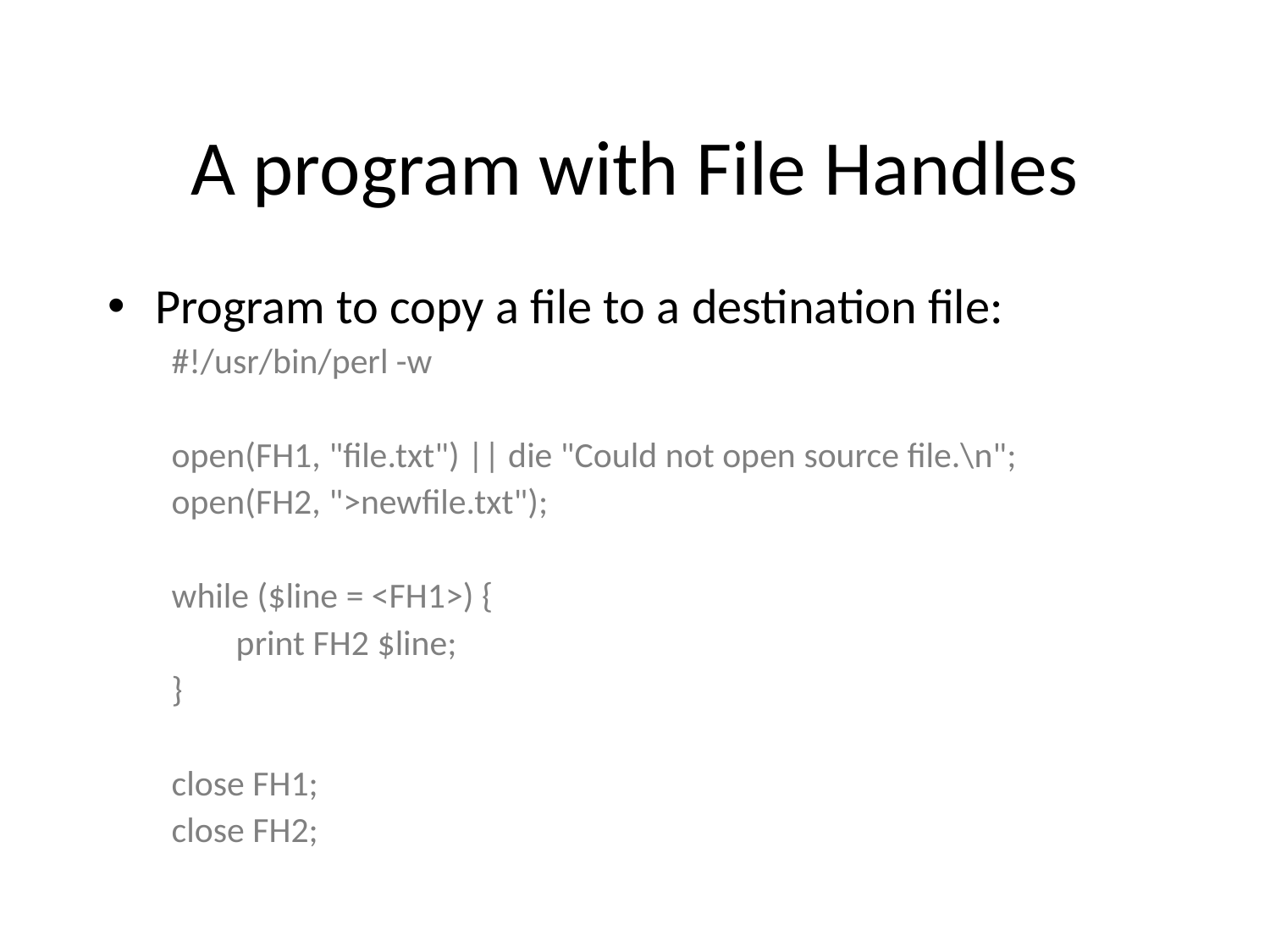

# A program with File Handles
Program to copy a file to a destination file:
#!/usr/bin/perl -w

open(FH1, "file.txt") || die "Could not open source file.\n";
open(FH2, ">newfile.txt");

while ($line = <FH1>) {
        print FH2 $line;
}

close FH1;
close FH2;